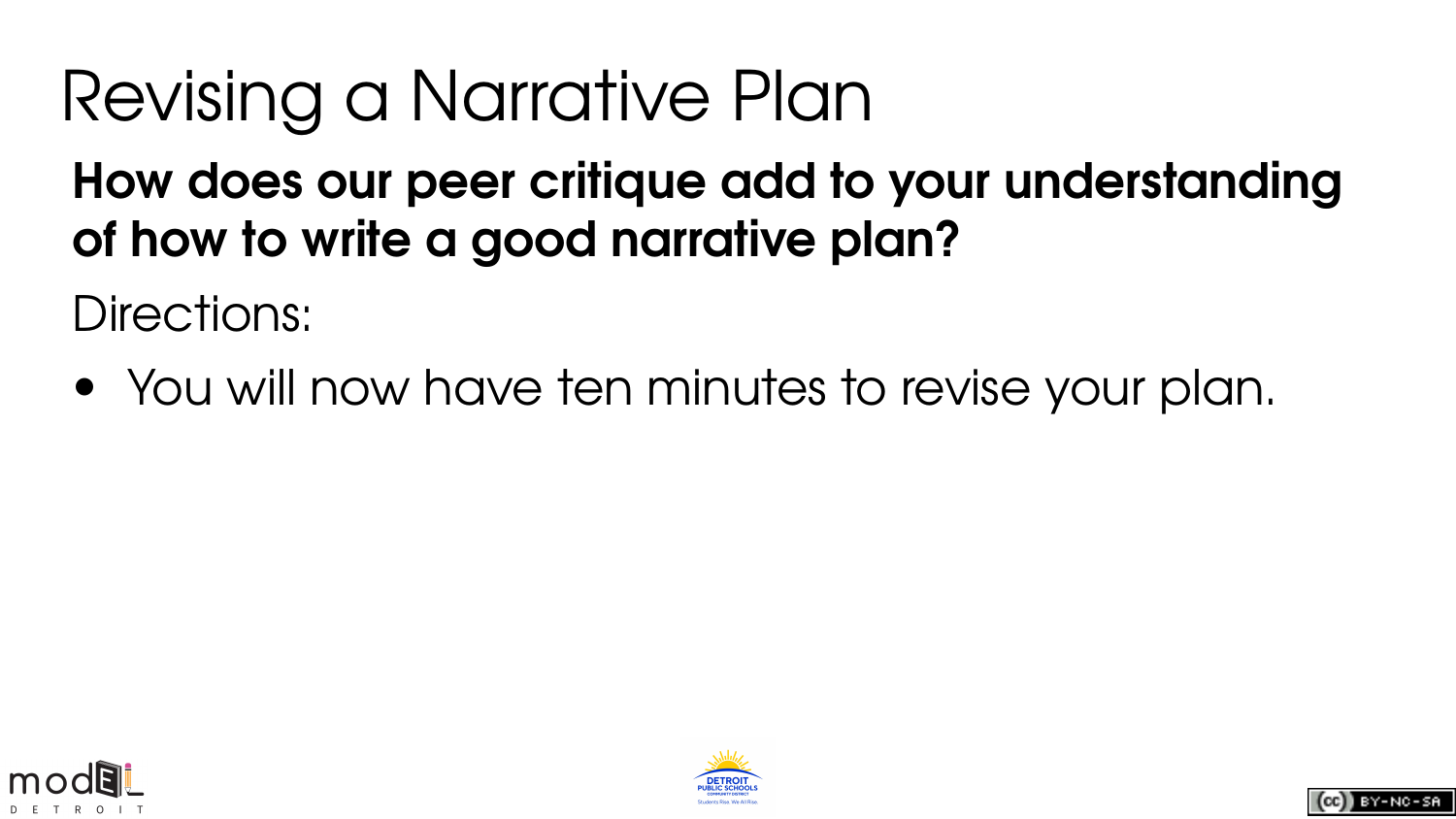

# Revising a Narrative Plan
How does our peer critique add to your understanding of how to write a good narrative plan?
Directions:
You will now have ten minutes to revise your plan.